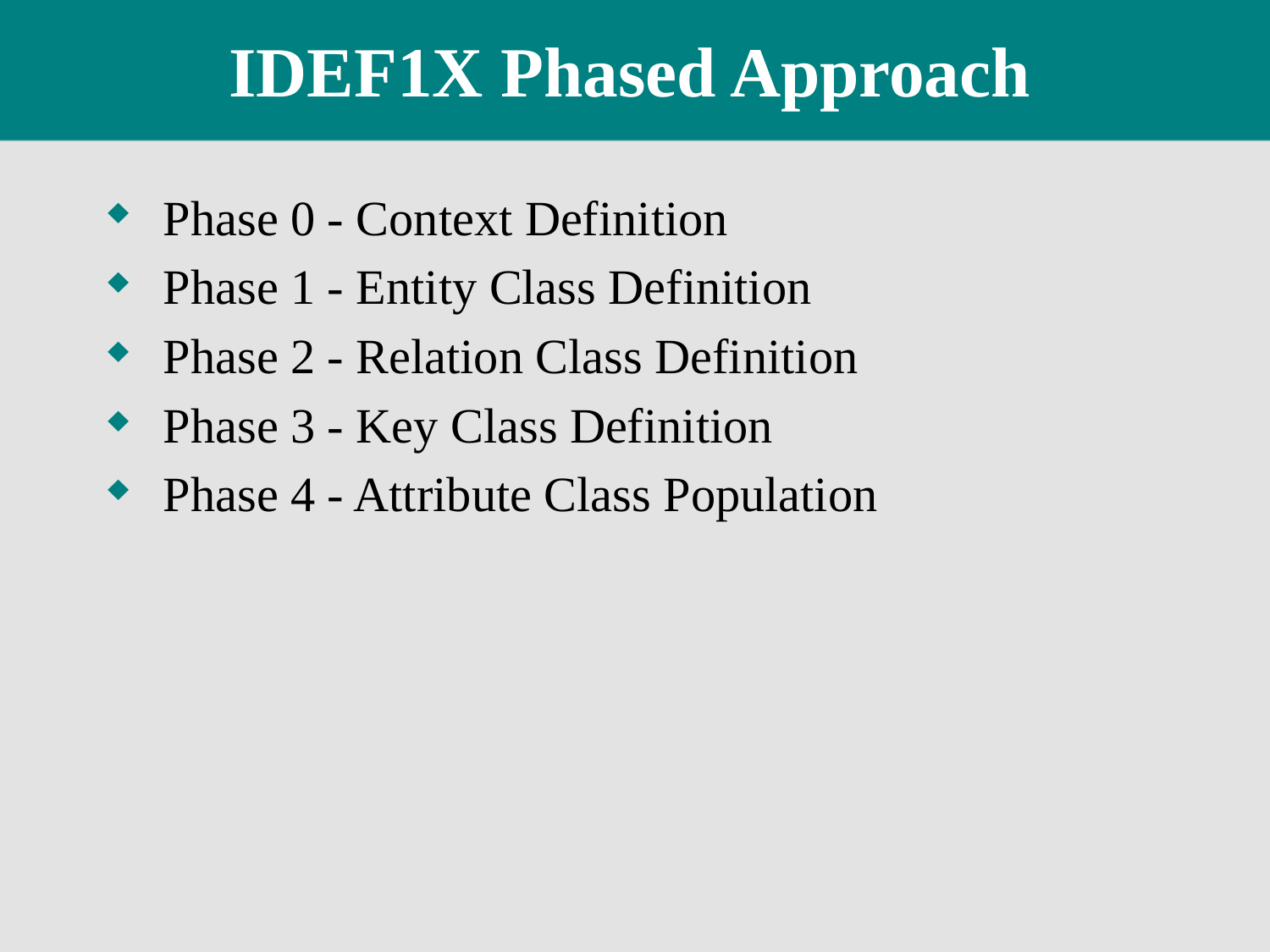

# IDEF1X Phased Approach
Phase 0 - Context Definition
Phase 1 - Entity Class Definition
Phase 2 - Relation Class Definition
Phase 3 - Key Class Definition
Phase 4 - Attribute Class Population